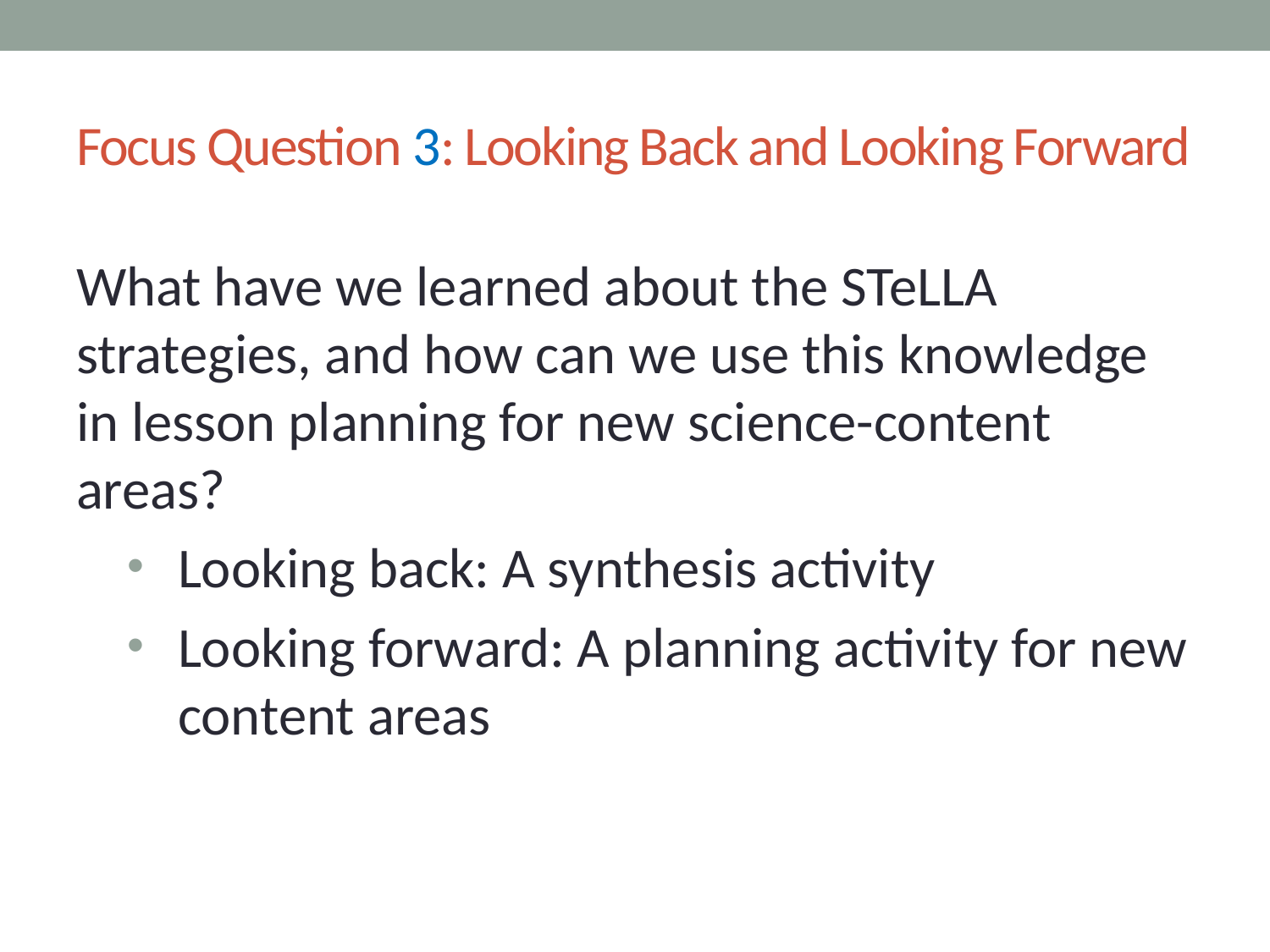

# Focus Question 3: Looking Back and Looking Forward
What have we learned about the STeLLA strategies, and how can we use this knowledge in lesson planning for new science-content areas?
Looking back: A synthesis activity
Looking forward: A planning activity for new content areas